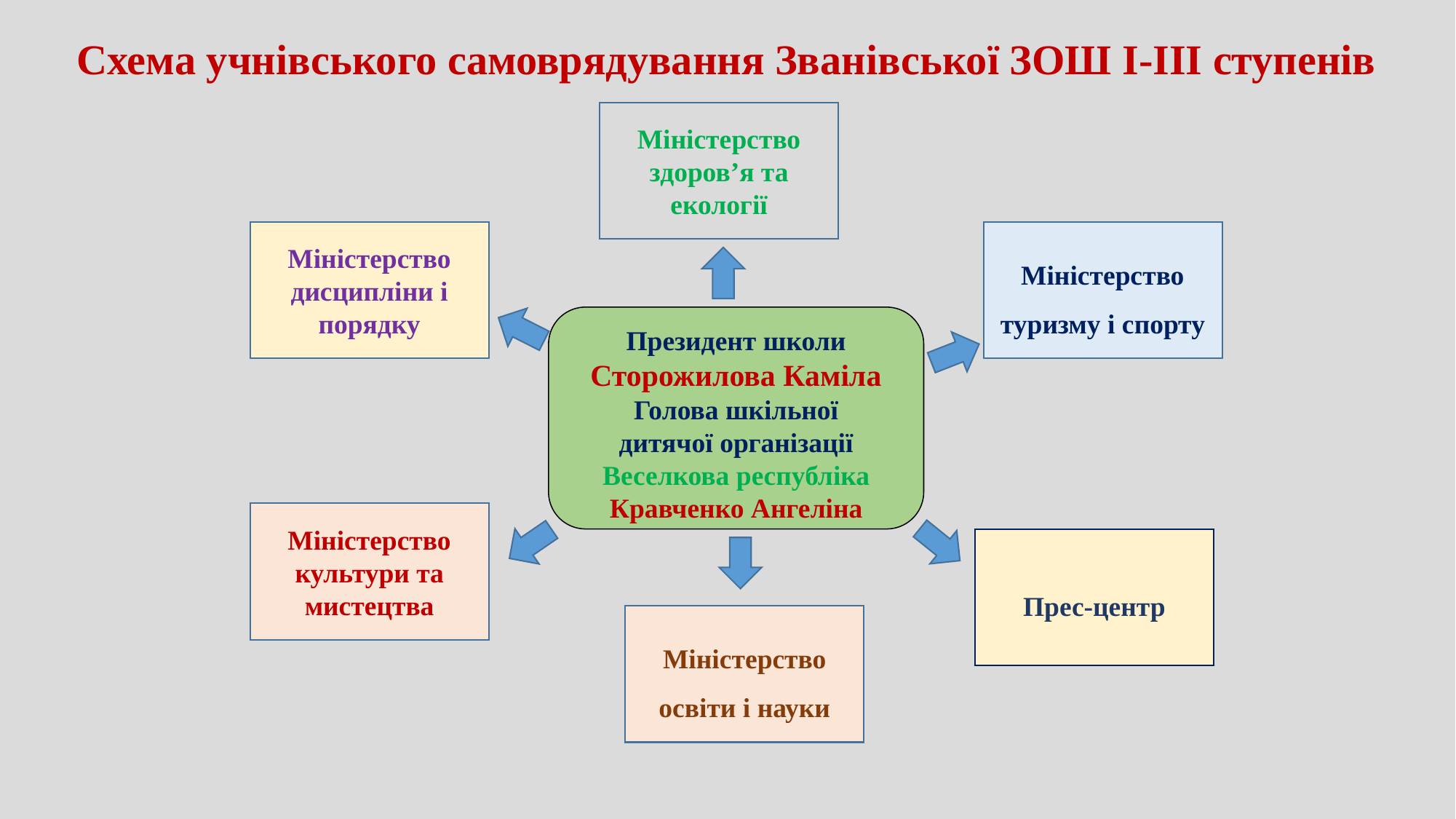

Схема учнівського самоврядування Званівської ЗОШ І-ІІІ ступенів

Міністерство здоров’я та екології

Міністерство дисципліни і порядку

Міністерство туризму і спорту

Президент школи
Сторожилова Каміла
Голова шкільної
дитячої організації Веселкова республіка
Кравченко Ангеліна

Міністерство культури та мистецтва

Прес-центр

Міністерство освіти і науки